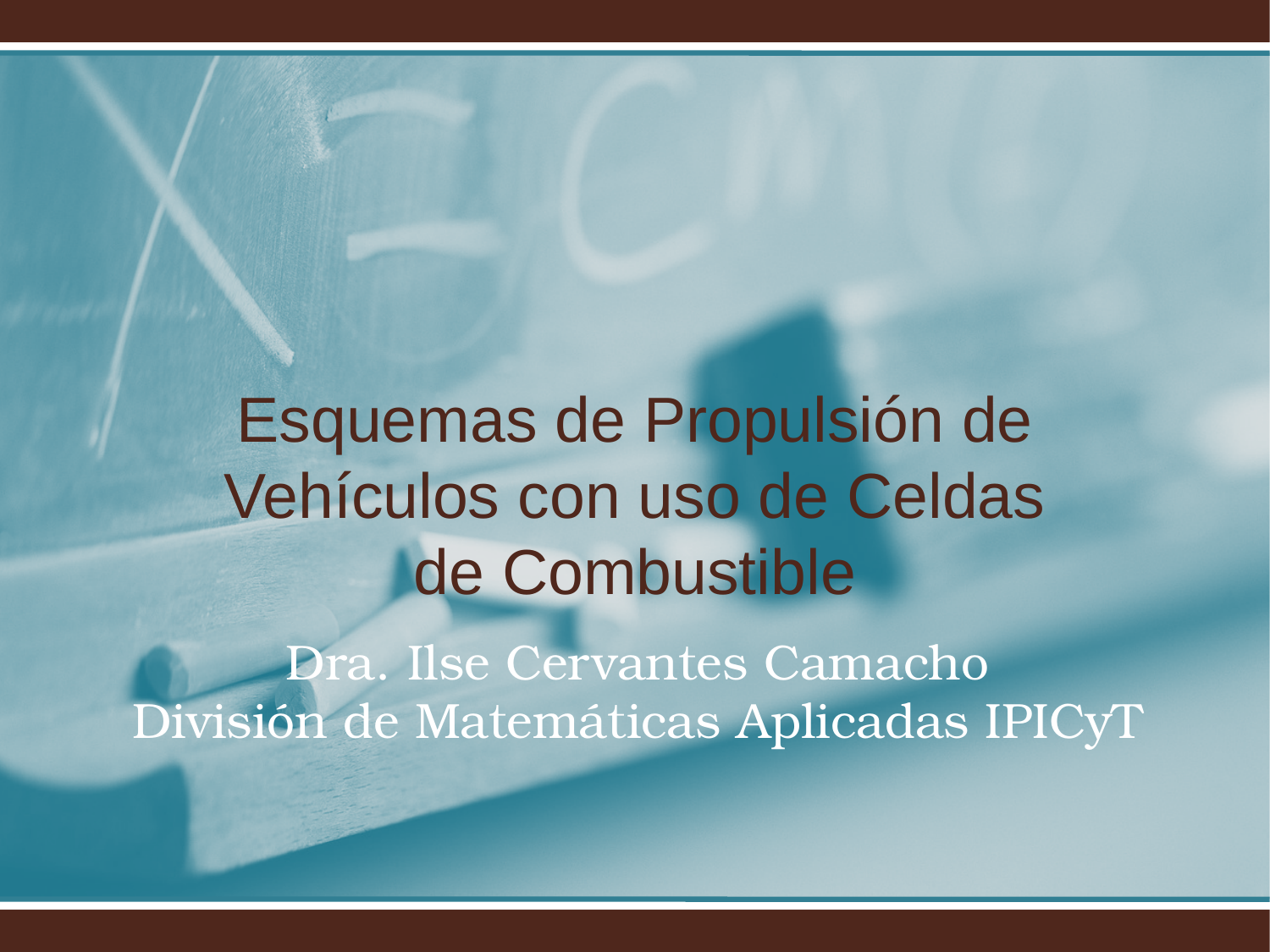

Esquemas de Propulsión de Vehículos con uso de Celdas de Combustible
# Dra. Ilse Cervantes Camacho División de Matemáticas Aplicadas IPICyT